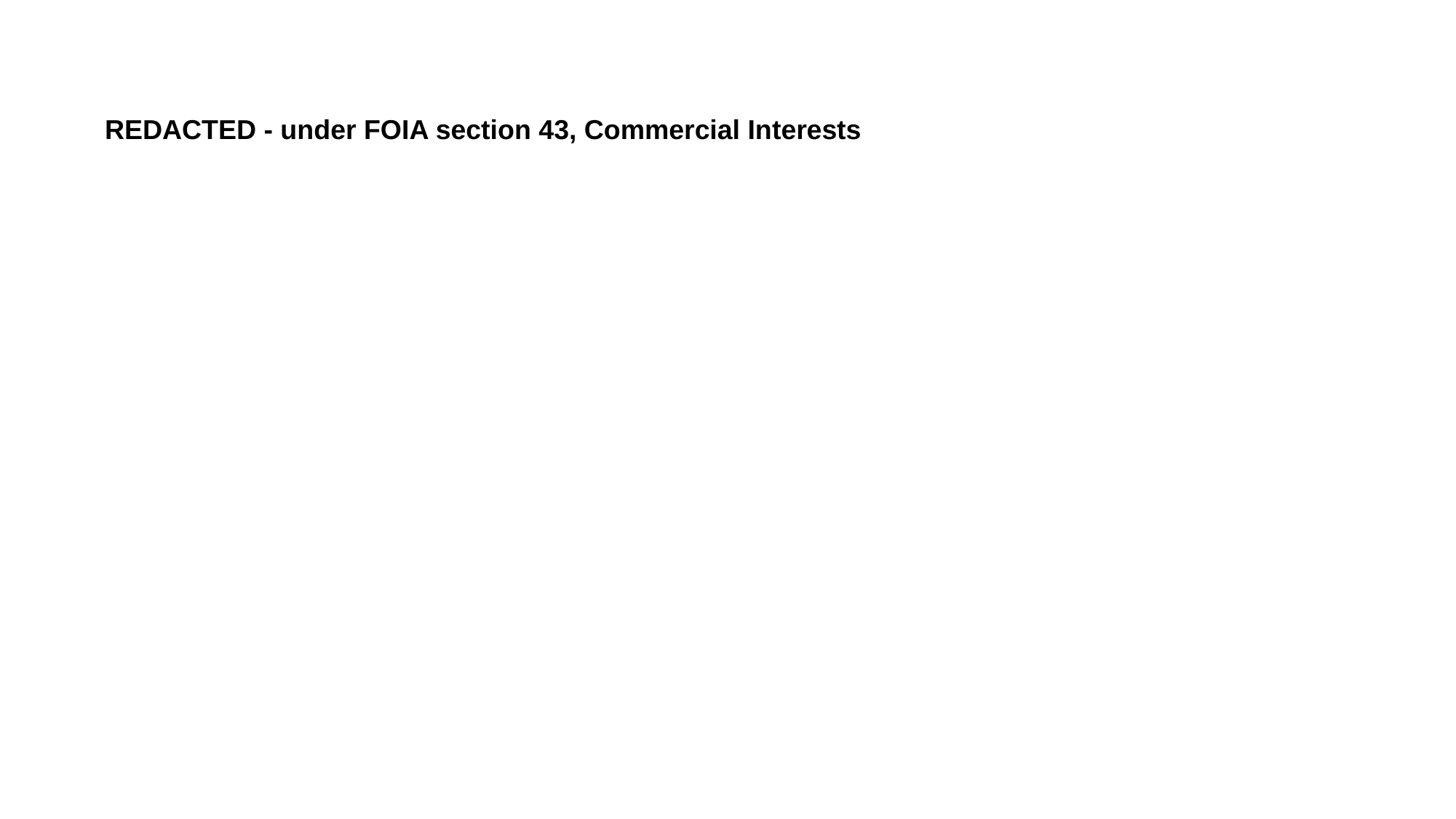

REDACTED - under FOIA section 43, Commercial Interests